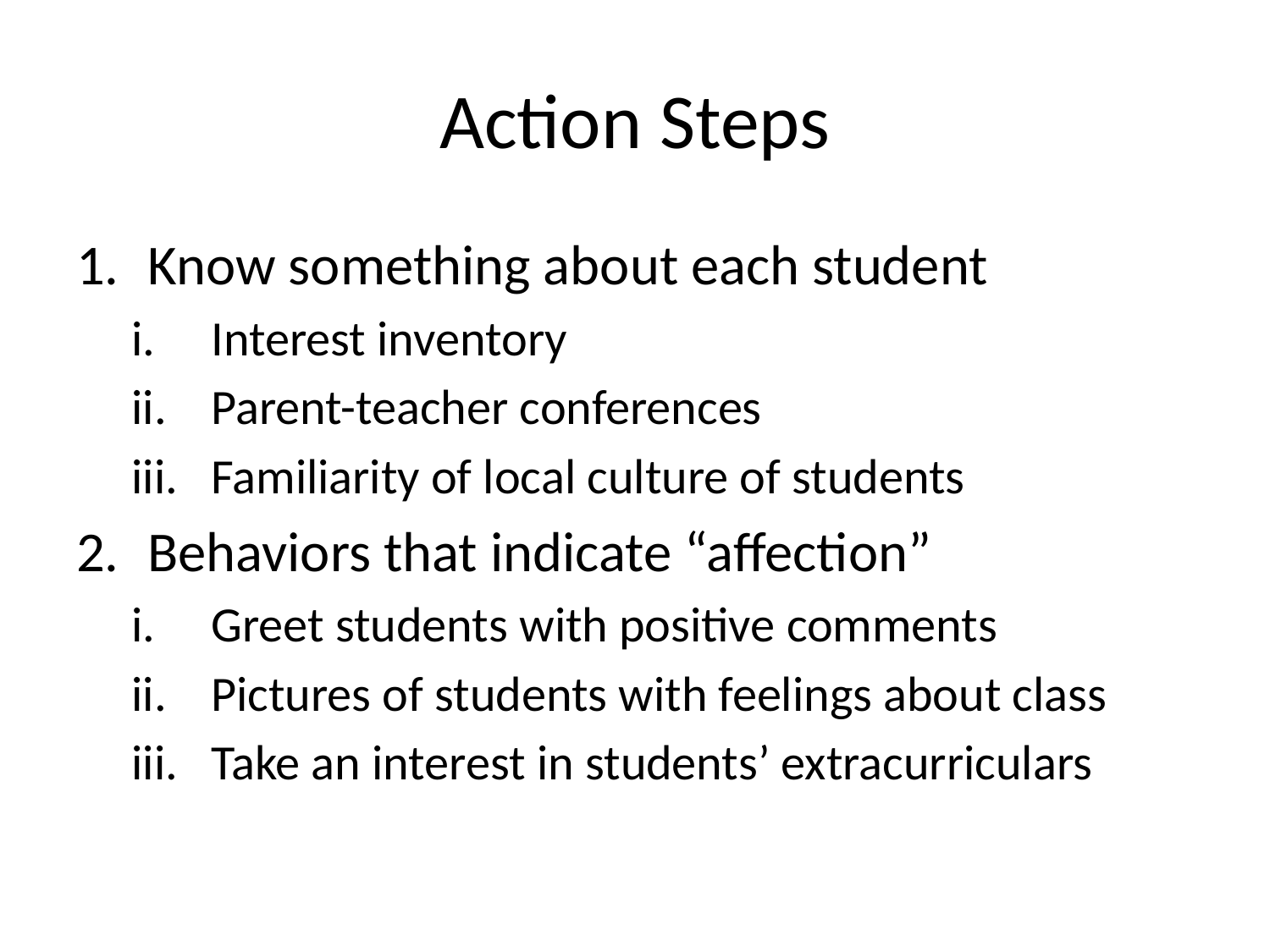

# Action Steps
Know something about each student
Interest inventory
Parent-teacher conferences
Familiarity of local culture of students
Behaviors that indicate “affection”
Greet students with positive comments
Pictures of students with feelings about class
Take an interest in students’ extracurriculars